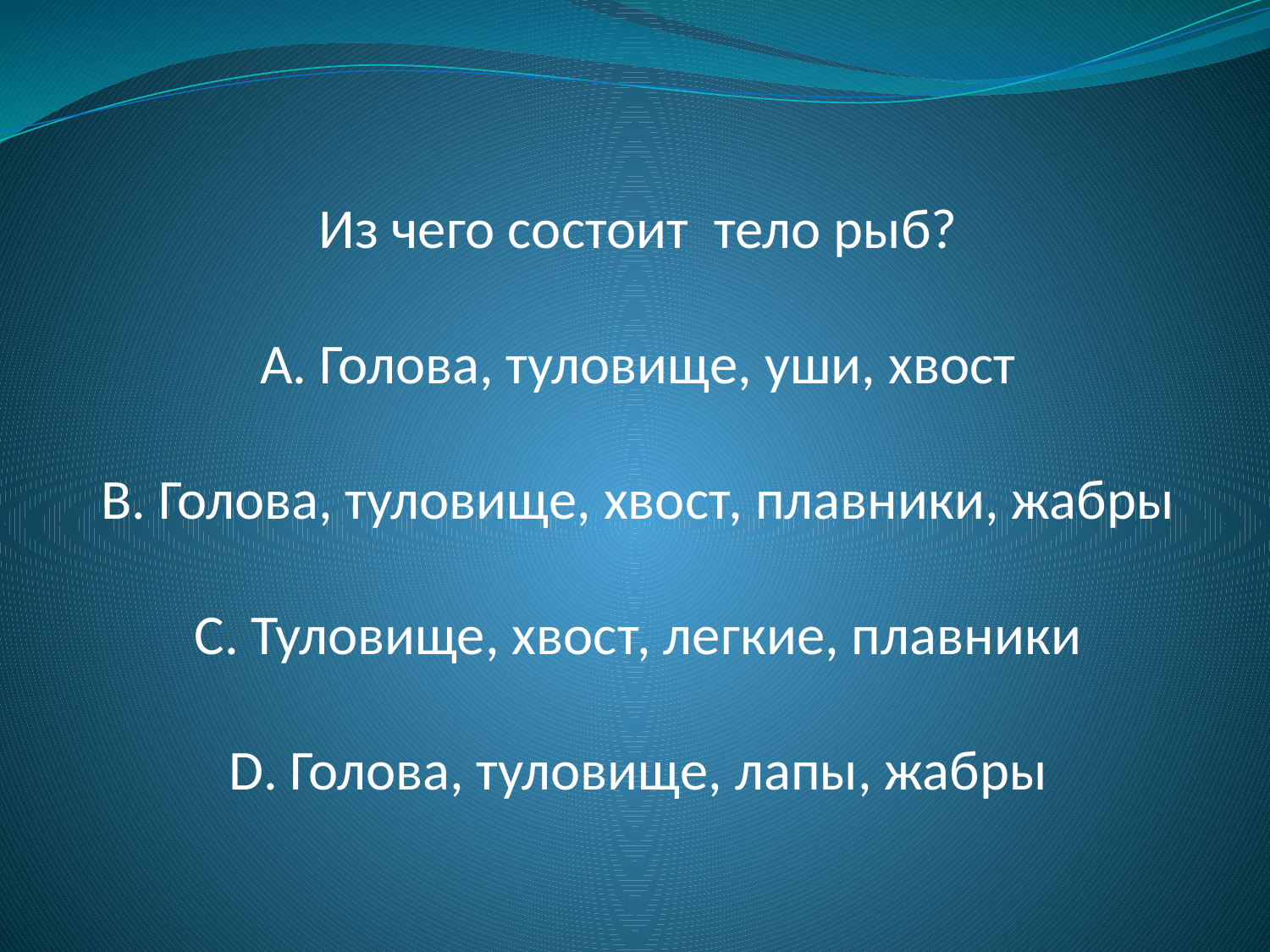

Из чего состоит  тело рыб?

А. Голова, туловище, уши, хвост

В. Голова, туловище, хвост, плавники, жабры

С. Туловище, хвост, легкие, плавники

D. Голова, туловище, лапы, жабры